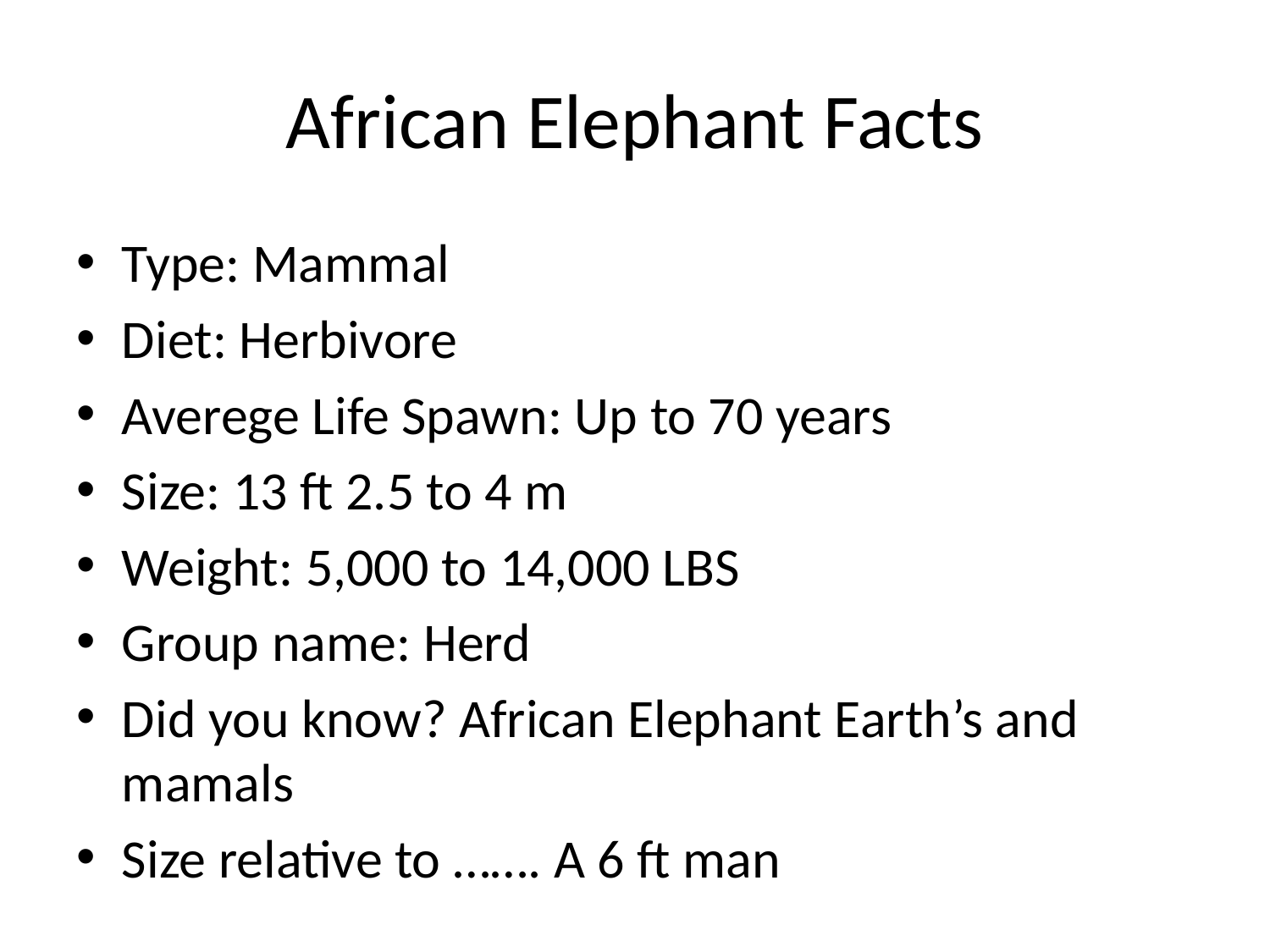

# African Elephant Facts
Type: Mammal
Diet: Herbivore
Averege Life Spawn: Up to 70 years
Size: 13 ft 2.5 to 4 m
Weight: 5,000 to 14,000 LBS
Group name: Herd
Did you know? African Elephant Earth’s and mamals
Size relative to ……. A 6 ft man